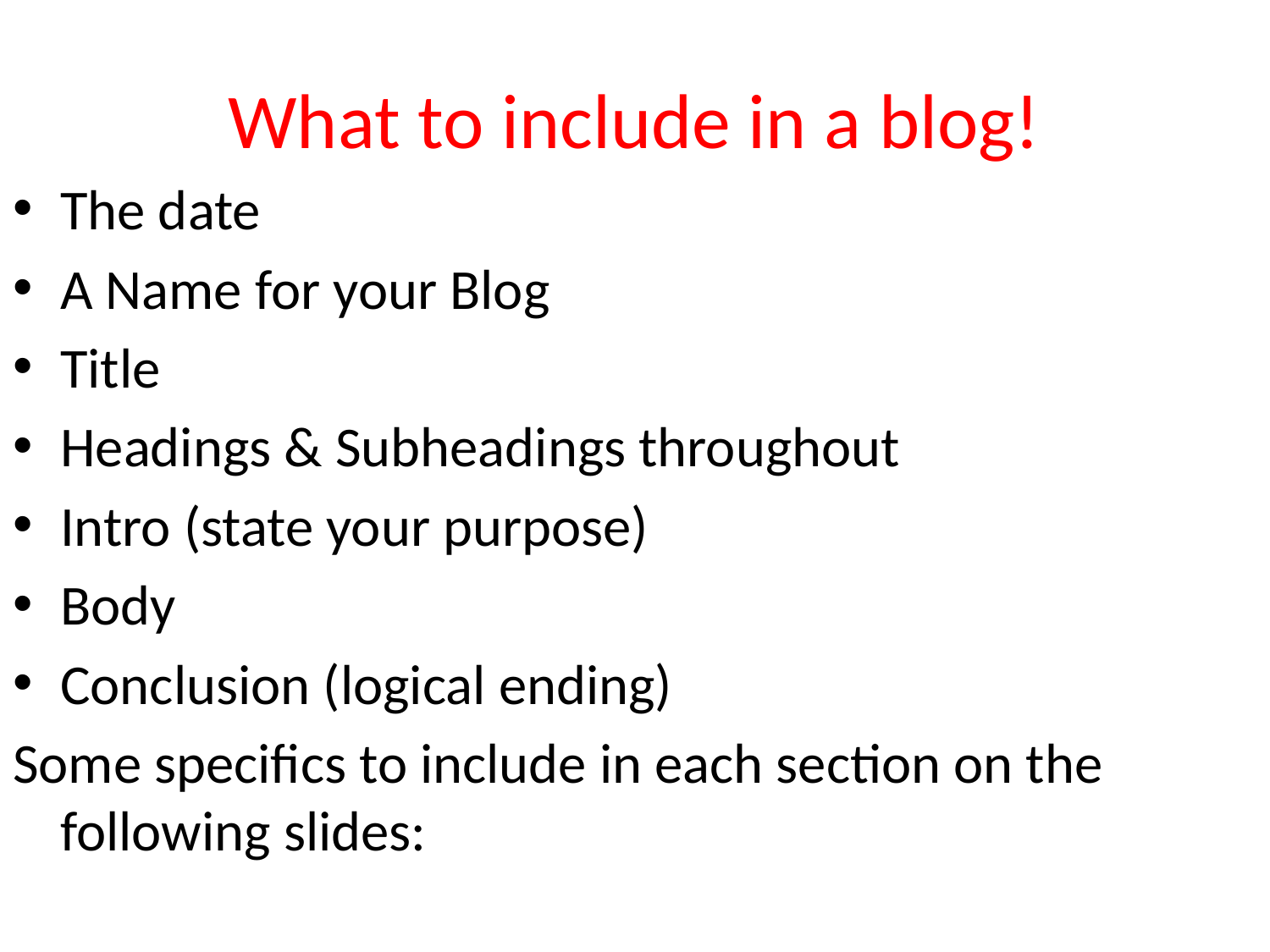

# What to include in a blog!
The date
A Name for your Blog
Title
Headings & Subheadings throughout
Intro (state your purpose)
Body
Conclusion (logical ending)
Some specifics to include in each section on the following slides: